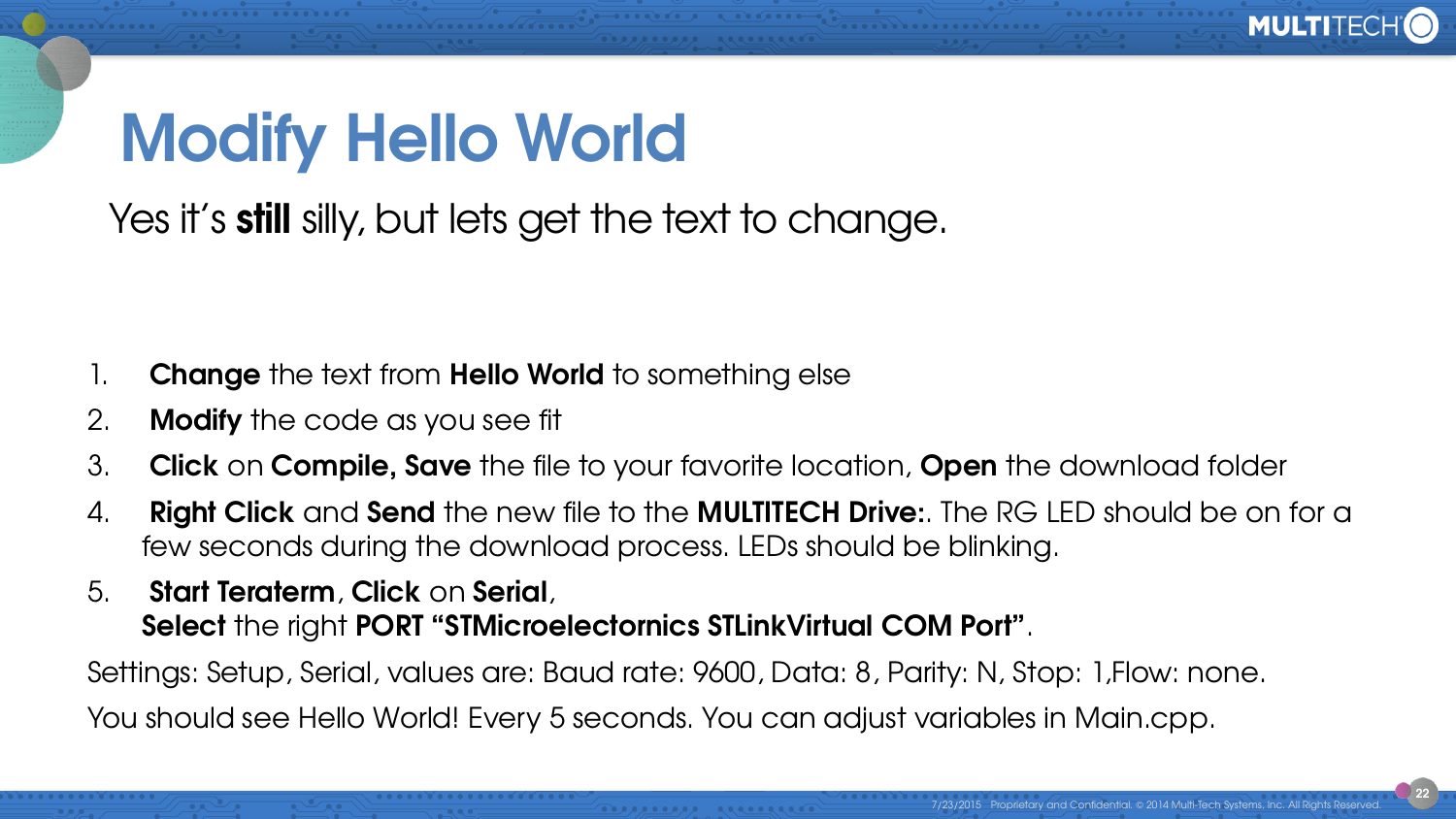

# Modify Hello World
Yes it’s still silly, but lets get the text to change.
 Change the text from Hello World to something else
 Modify the code as you see fit
 Click on Compile, Save the file to your favorite location, Open the download folder
 Right Click and Send the new file to the MULTITECH Drive:. The RG LED should be on for a few seconds during the download process. LEDs should be blinking.
 Start Teraterm, Click on Serial,
Select the right PORT “STMicroelectornics STLinkVirtual COM Port”.
Settings: Setup, Serial, values are: Baud rate: 9600, Data: 8, Parity: N, Stop: 1,Flow: none.
You should see Hello World! Every 5 seconds. You can adjust variables in Main.cpp.
22
7/23/2015
Proprietary and Confidential. © 2014 Multi-Tech Systems, Inc. All Rights Reserved.